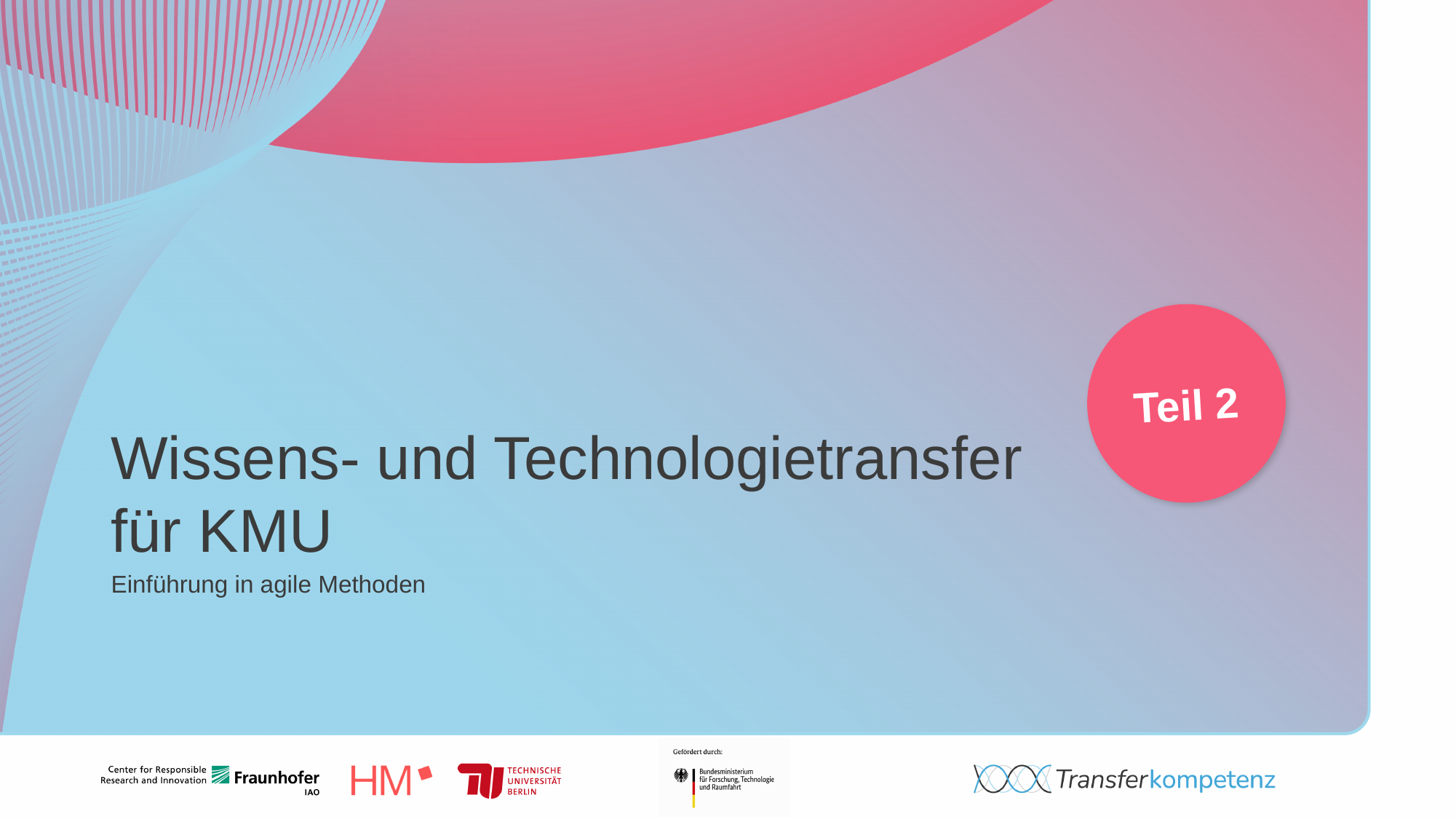

# Wissens- und Technologietransfer für KMU
Teil 2
Einführung in agile Methoden